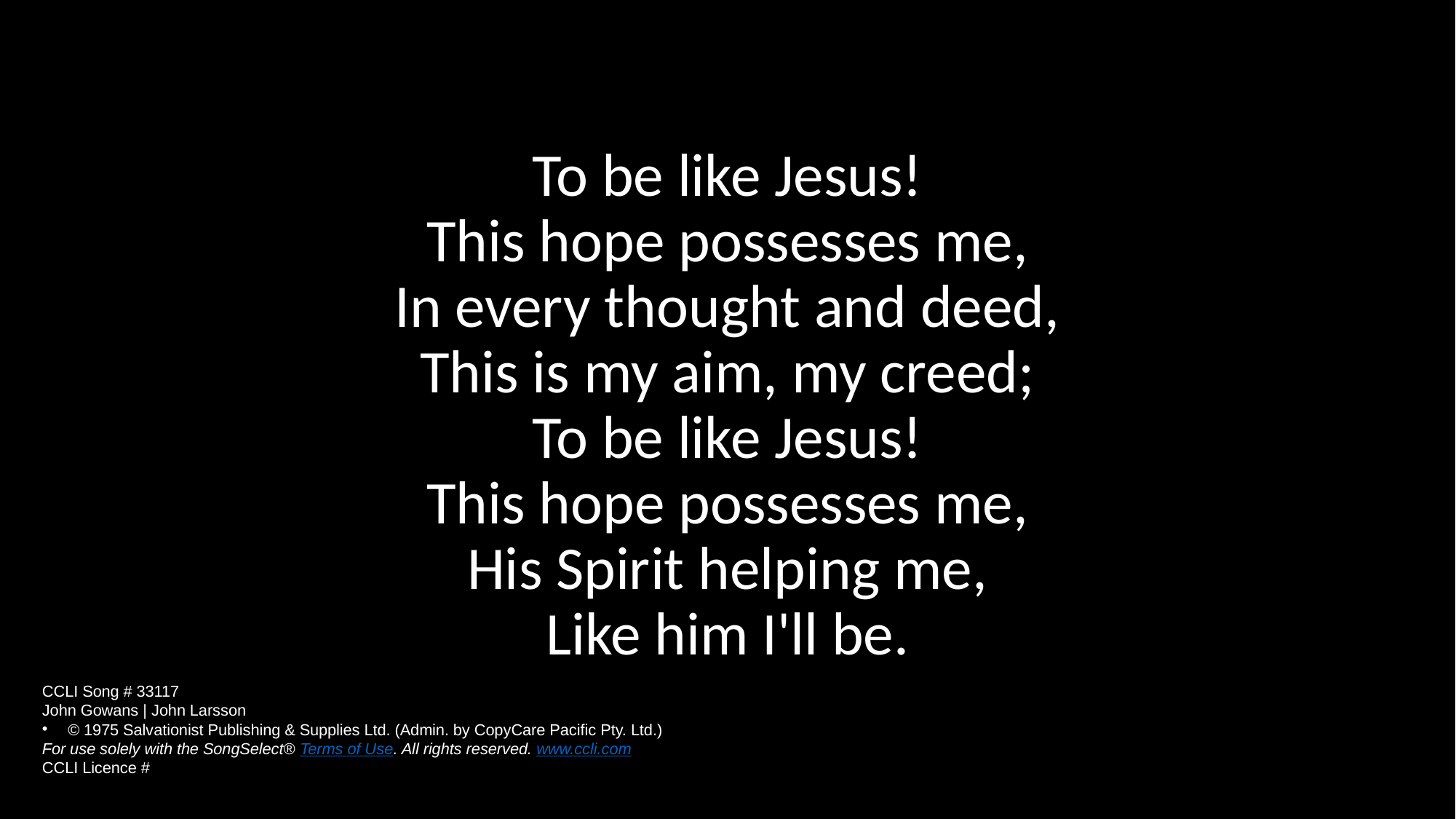

To be like Jesus!
This hope possesses me,
In every thought and deed,
This is my aim, my creed;
To be like Jesus!
This hope possesses me,
His Spirit helping me,
Like him I'll be.
CCLI Song # 33117
John Gowans | John Larsson
© 1975 Salvationist Publishing & Supplies Ltd. (Admin. by CopyCare Pacific Pty. Ltd.)
For use solely with the SongSelect® Terms of Use. All rights reserved. www.ccli.com
CCLI Licence #